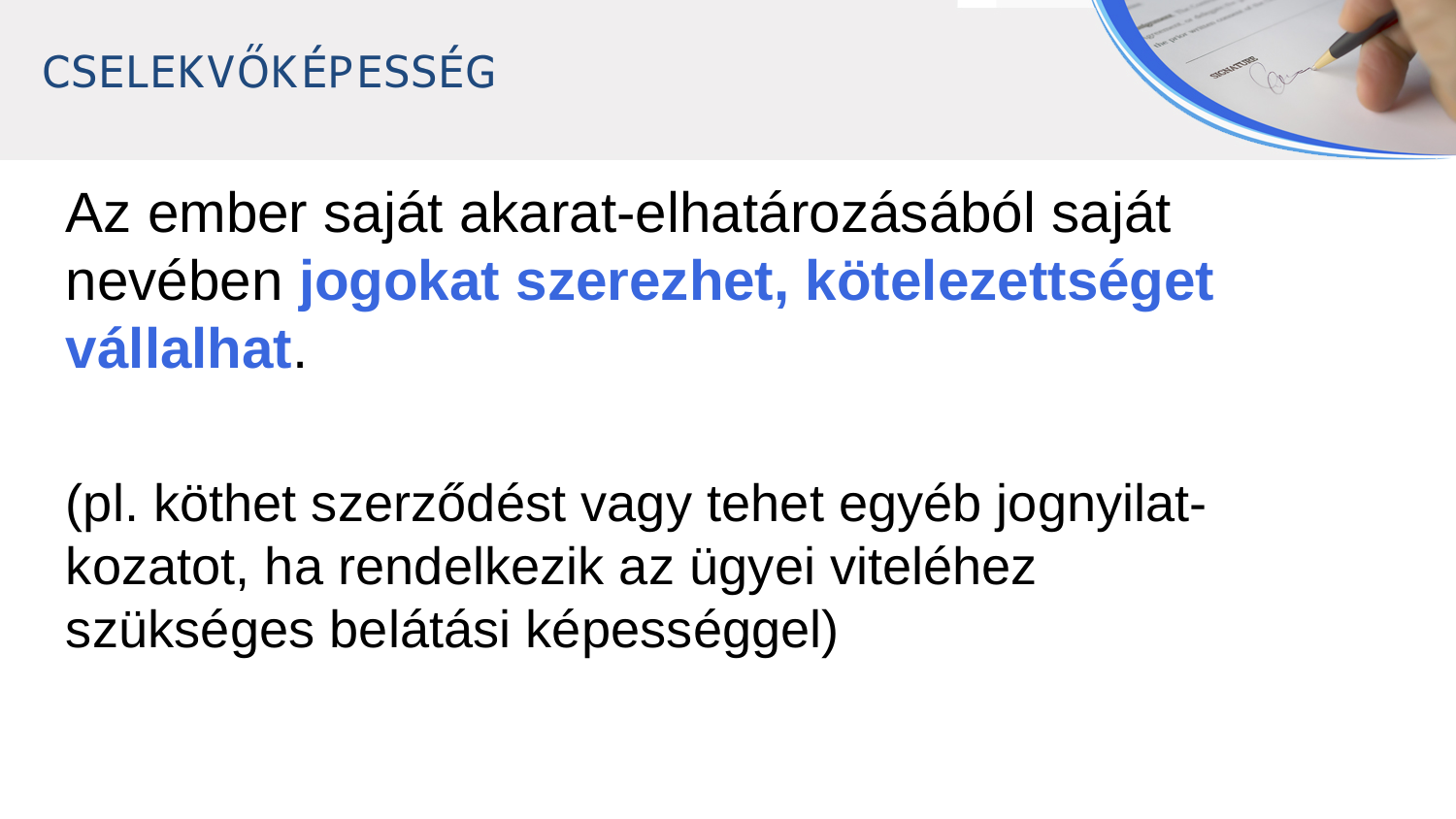

CSELEKVŐKÉPESSÉG
Az ember saját akarat-elhatározásából saját
nevében jogokat szerezhet, kötelezettséget
vállalhat.

(pl. köthet szerződést vagy tehet egyéb jognyilat-   kozatot, ha rendelkezik az ügyei viteléhez szükséges belátási képességgel)